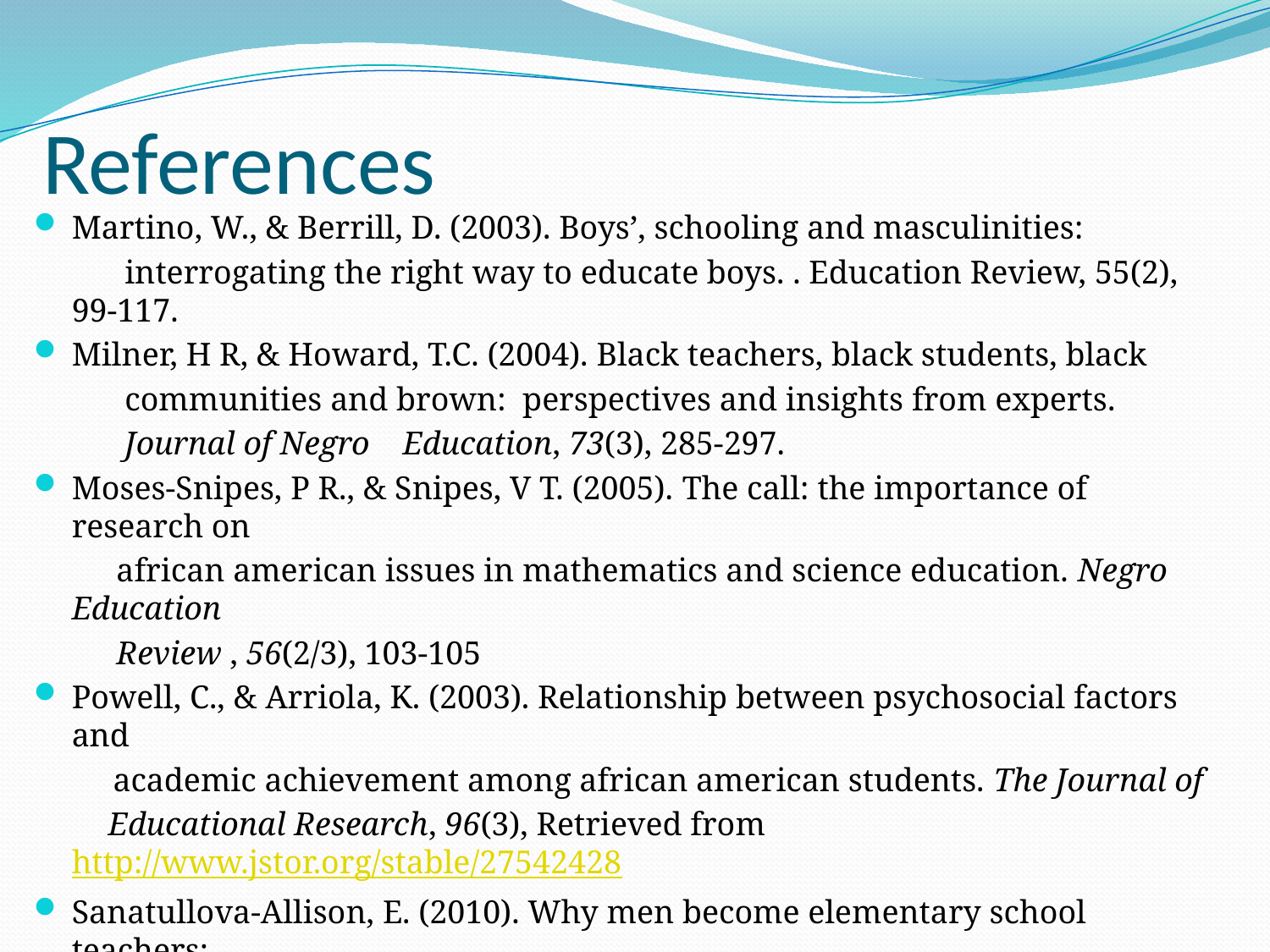

# References
Martino, W., & Berrill, D. (2003). Boys’, schooling and masculinities:
           interrogating the right way to educate boys. . Education Review, 55(2), 99-117.
Milner, H R, & Howard, T.C. (2004). Black teachers, black students, black
           communities and brown:  perspectives and insights from experts.
           Journal of Negro    Education, 73(3), 285-297.
Moses-Snipes, P R., & Snipes, V T. (2005). The call: the importance of research on
          african american issues in mathematics and science education. Negro Education
          Review , 56(2/3), 103-105
Powell, C., & Arriola, K. (2003). Relationship between psychosocial factors and
	     academic achievement among african american students. The Journal of
         Educational Research, 96(3), Retrieved from http://www.jstor.org/stable/27542428
Sanatullova-Allison, E. (2010). Why men become elementary school teachers:
         insights from elementary teacher education program. Action Teacher Educ, 31(4),
         28-40.